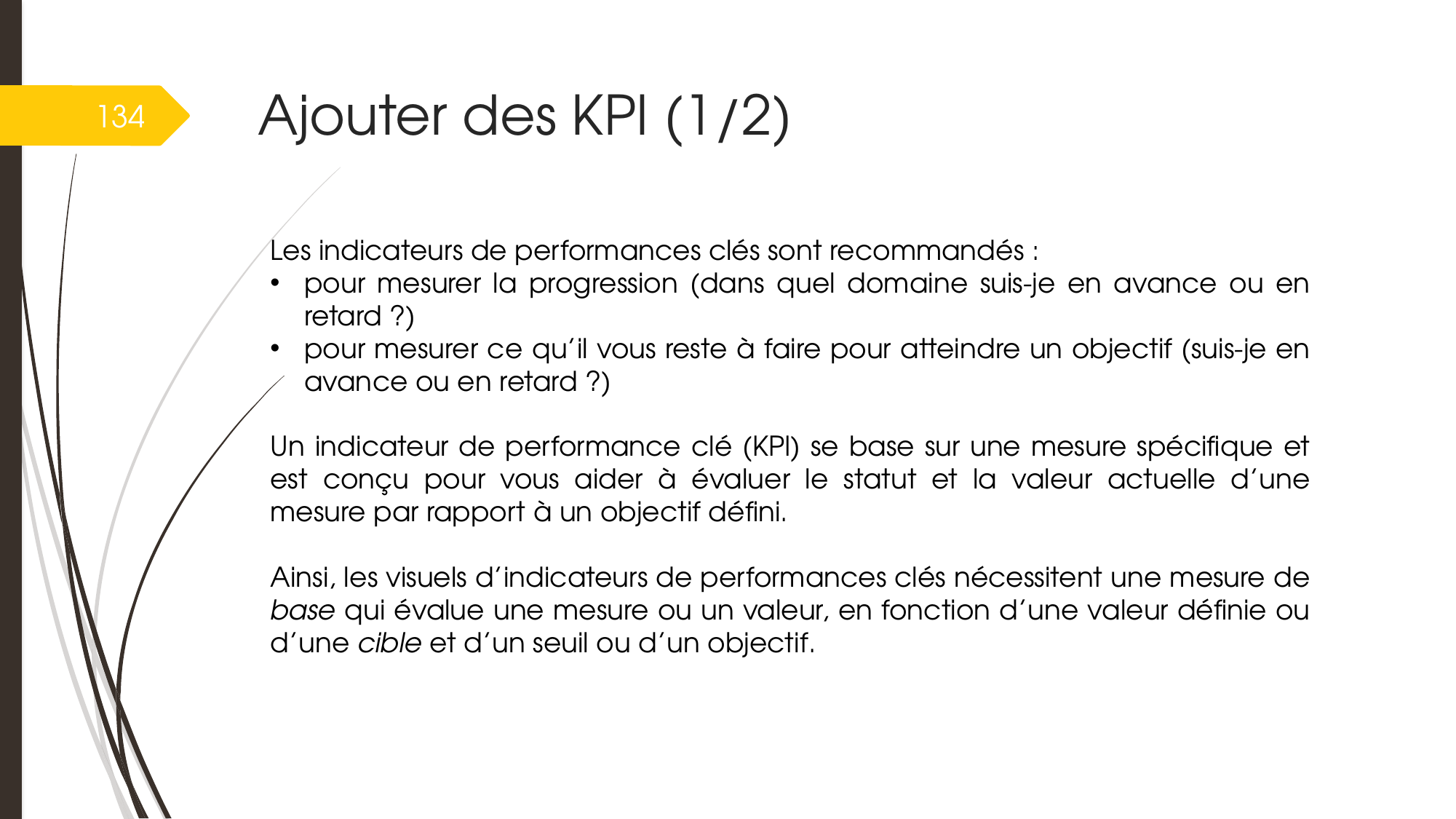

# Ajouter des KPI (1/2)
134
Les indicateurs de performances clés sont recommandés :
pour mesurer la progression (dans quel domaine suis-je en avance ou en retard ?)
pour mesurer ce qu’il vous reste à faire pour atteindre un objectif (suis-je en avance ou en retard ?)
Un indicateur de performance clé (KPI) se base sur une mesure spécifique et est conçu pour vous aider à évaluer le statut et la valeur actuelle d’une mesure par rapport à un objectif défini.

Ainsi, les visuels d’indicateurs de performances clés nécessitent une mesure de base qui évalue une mesure ou un valeur, en fonction d’une valeur définie ou d’une cible et d’un seuil ou d’un objectif.